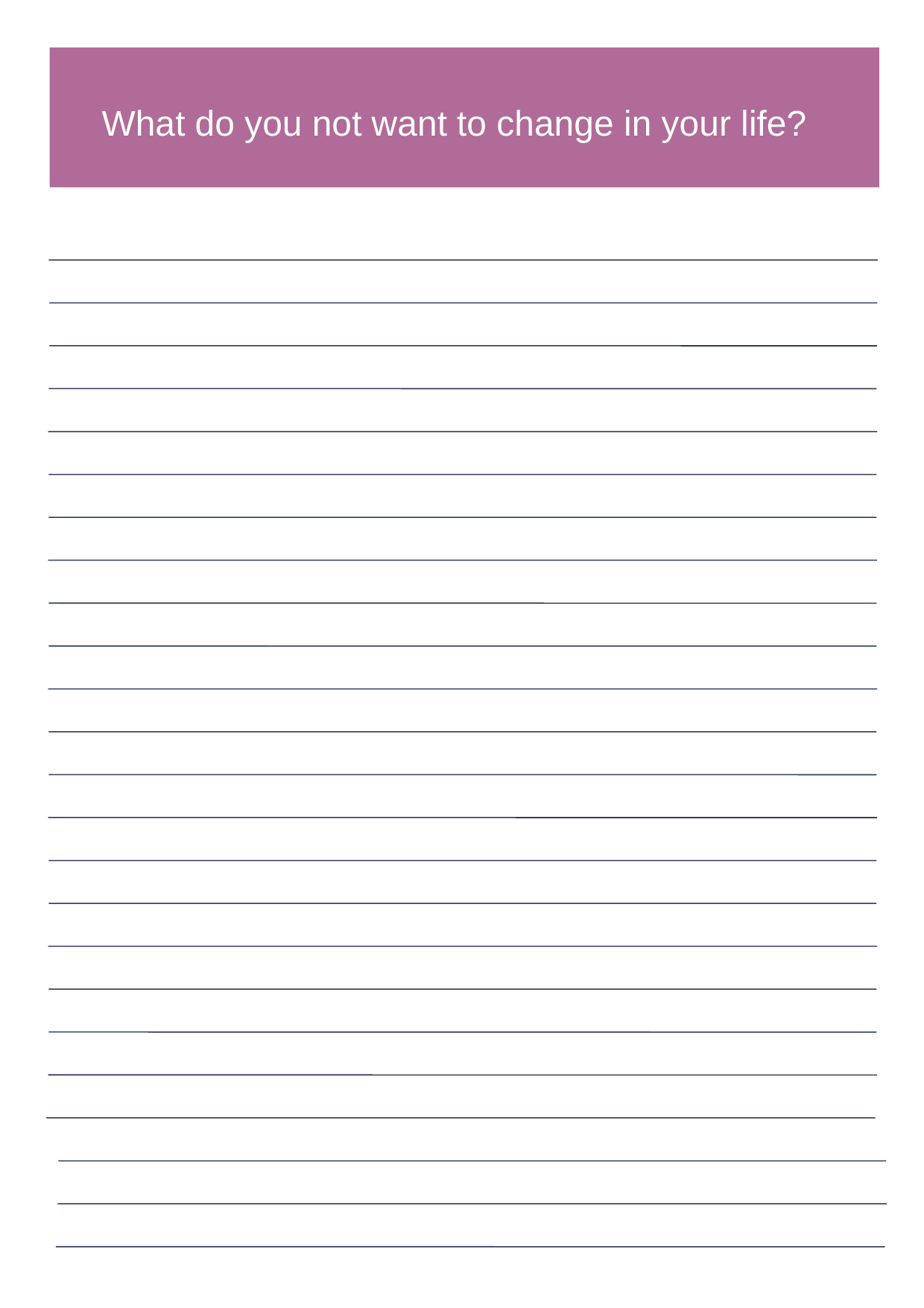

What do you not want to change in your life?